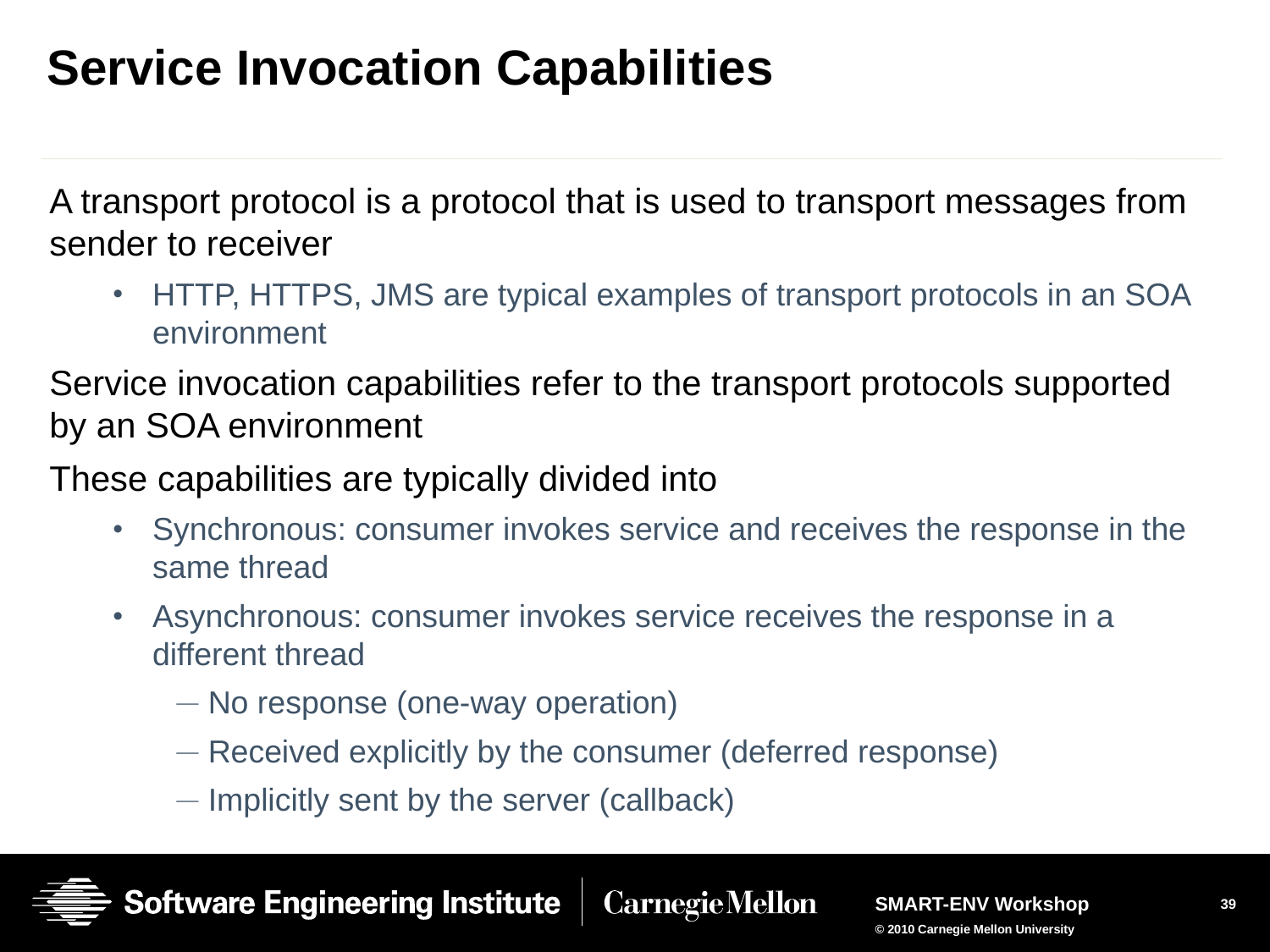

# Service Invocation Capabilities
A transport protocol is a protocol that is used to transport messages from sender to receiver
HTTP, HTTPS, JMS are typical examples of transport protocols in an SOA environment
Service invocation capabilities refer to the transport protocols supported by an SOA environment
These capabilities are typically divided into
Synchronous: consumer invokes service and receives the response in the same thread
Asynchronous: consumer invokes service receives the response in a different thread
No response (one-way operation)
Received explicitly by the consumer (deferred response)
Implicitly sent by the server (callback)